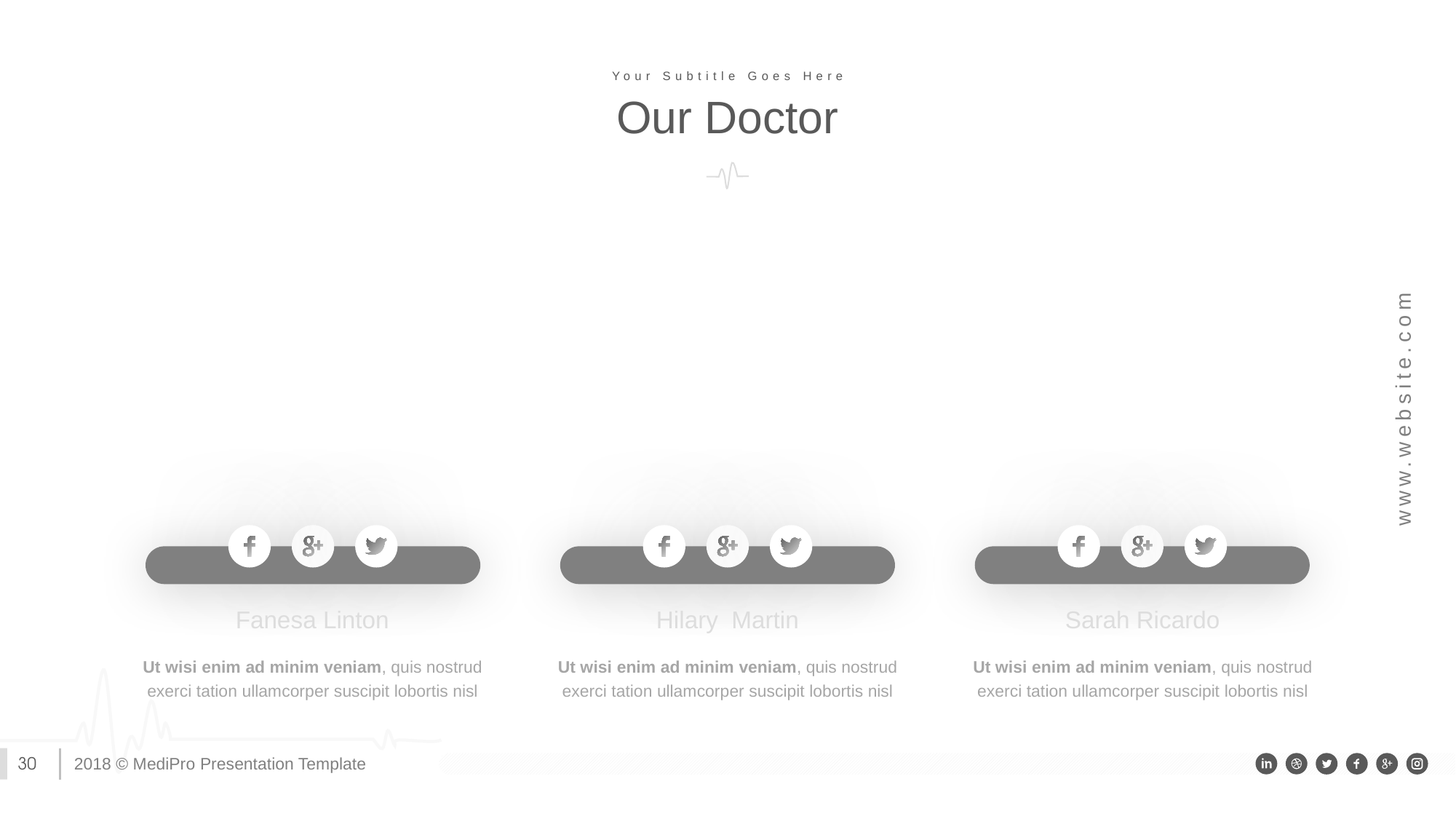

Your Subtitle Goes Here
Our Doctor

Fanesa Linton
Ut wisi enim ad minim veniam, quis nostrud exerci tation ullamcorper suscipit lobortis nisl
Hilary  Martin
Ut wisi enim ad minim veniam, quis nostrud exerci tation ullamcorper suscipit lobortis nisl
Sarah Ricardo
Ut wisi enim ad minim veniam, quis nostrud exerci tation ullamcorper suscipit lobortis nisl